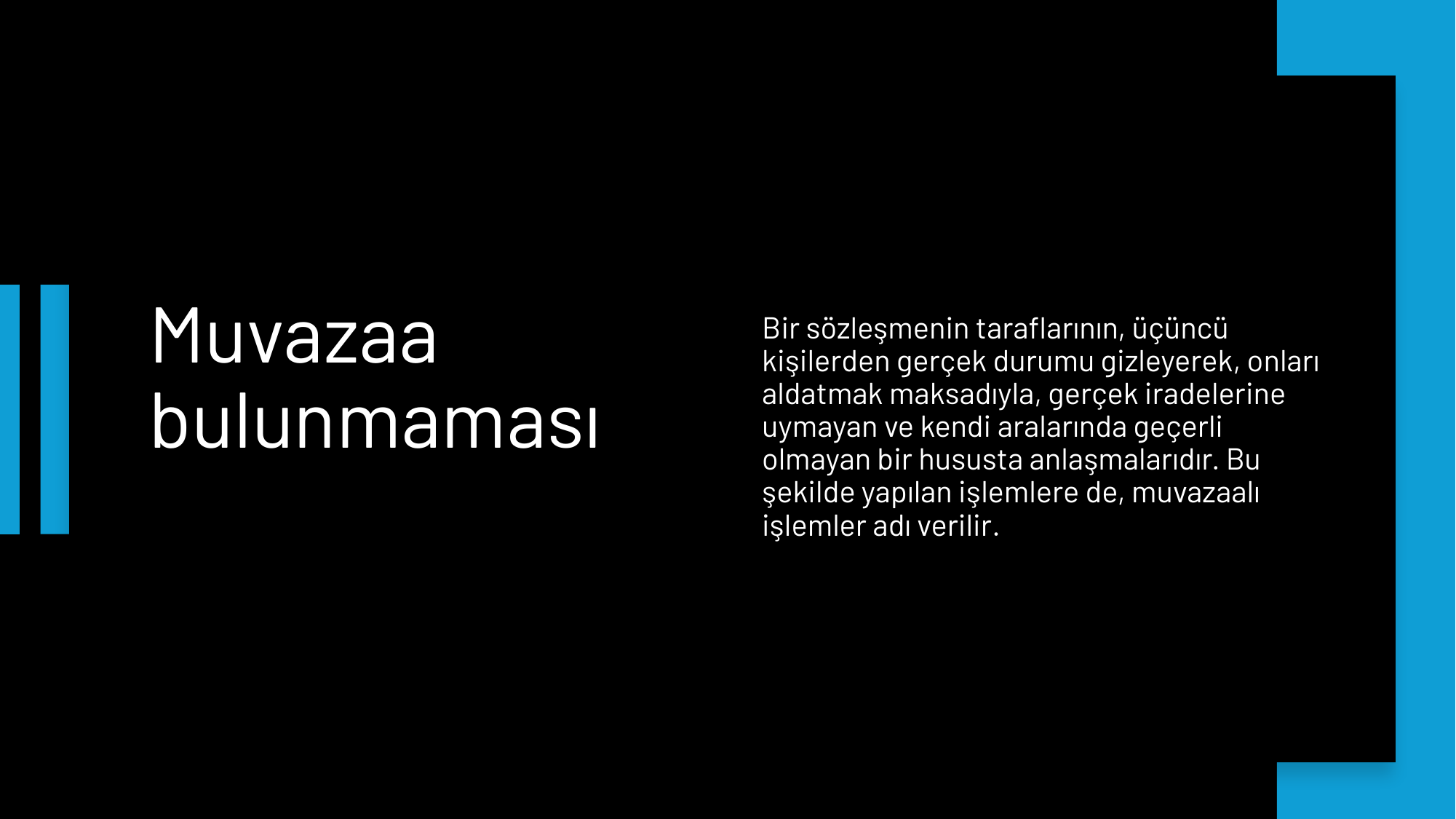

# Muvazaa bulunmaması
Bir sözleşmenin taraflarının, üçüncü kişilerden gerçek durumu gizleyerek, onları aldatmak maksadıyla, gerçek iradelerine uymayan ve kendi aralarında geçerli olmayan bir hususta anlaşmalarıdır. Bu şekilde yapılan işlemlere de, muvazaalı işlemler adı verilir.